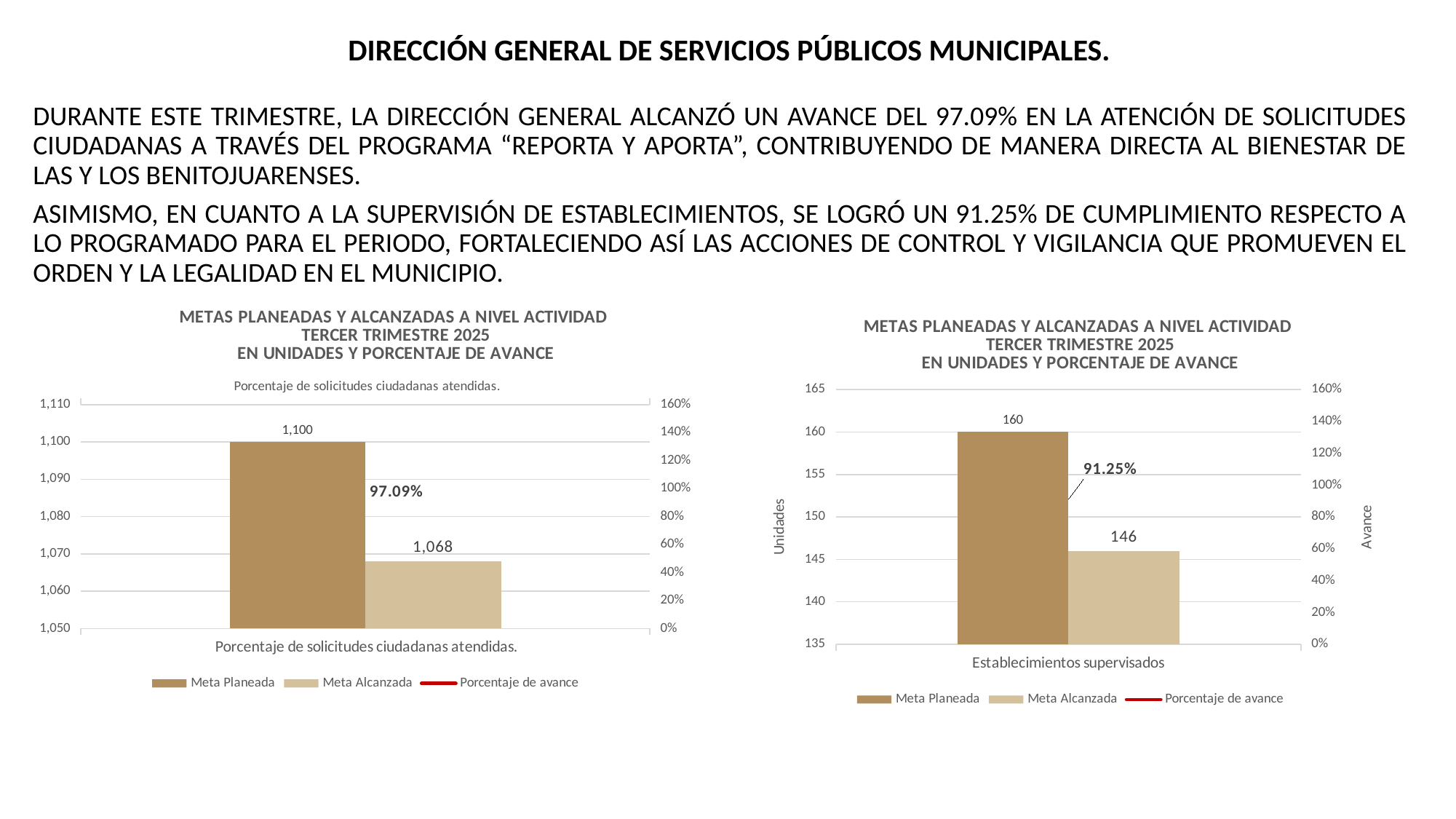

DIRECCIÓN GENERAL DE SERVICIOS PÚBLICOS MUNICIPALES.

DURANTE ESTE TRIMESTRE, LA DIRECCIÓN GENERAL ALCANZÓ UN AVANCE DEL 97.09% EN LA ATENCIÓN DE SOLICITUDES CIUDADANAS A TRAVÉS DEL PROGRAMA “REPORTA Y APORTA”, CONTRIBUYENDO DE MANERA DIRECTA AL BIENESTAR DE LAS Y LOS BENITOJUARENSES.
ASIMISMO, EN CUANTO A LA SUPERVISIÓN DE ESTABLECIMIENTOS, SE LOGRÓ UN 91.25% DE CUMPLIMIENTO RESPECTO A LO PROGRAMADO PARA EL PERIODO, FORTALECIENDO ASÍ LAS ACCIONES DE CONTROL Y VIGILANCIA QUE PROMUEVEN EL ORDEN Y LA LEGALIDAD EN EL MUNICIPIO.

### Chart: METAS PLANEADAS Y ALCANZADAS A NIVEL ACTIVIDAD
TERCER TRIMESTRE 2025
EN UNIDADES Y PORCENTAJE DE AVANCE

| Category | Meta Planeada | Meta Alcanzada |  |
|---|---|---|---|
|  Porcentaje de solicitudes ciudadanas atendidas. | 1100.0 | 1068.0 | 0.9709090909090909 |

### Chart: METAS PLANEADAS Y ALCANZADAS A NIVEL ACTIVIDAD
TERCER TRIMESTRE 2025
EN UNIDADES Y PORCENTAJE DE AVANCE

| Category | Meta Planeada | Meta Alcanzada |  |
|---|---|---|---|
| Establecimientos supervisados | 160.0 | 146.0 | 0.9125 |